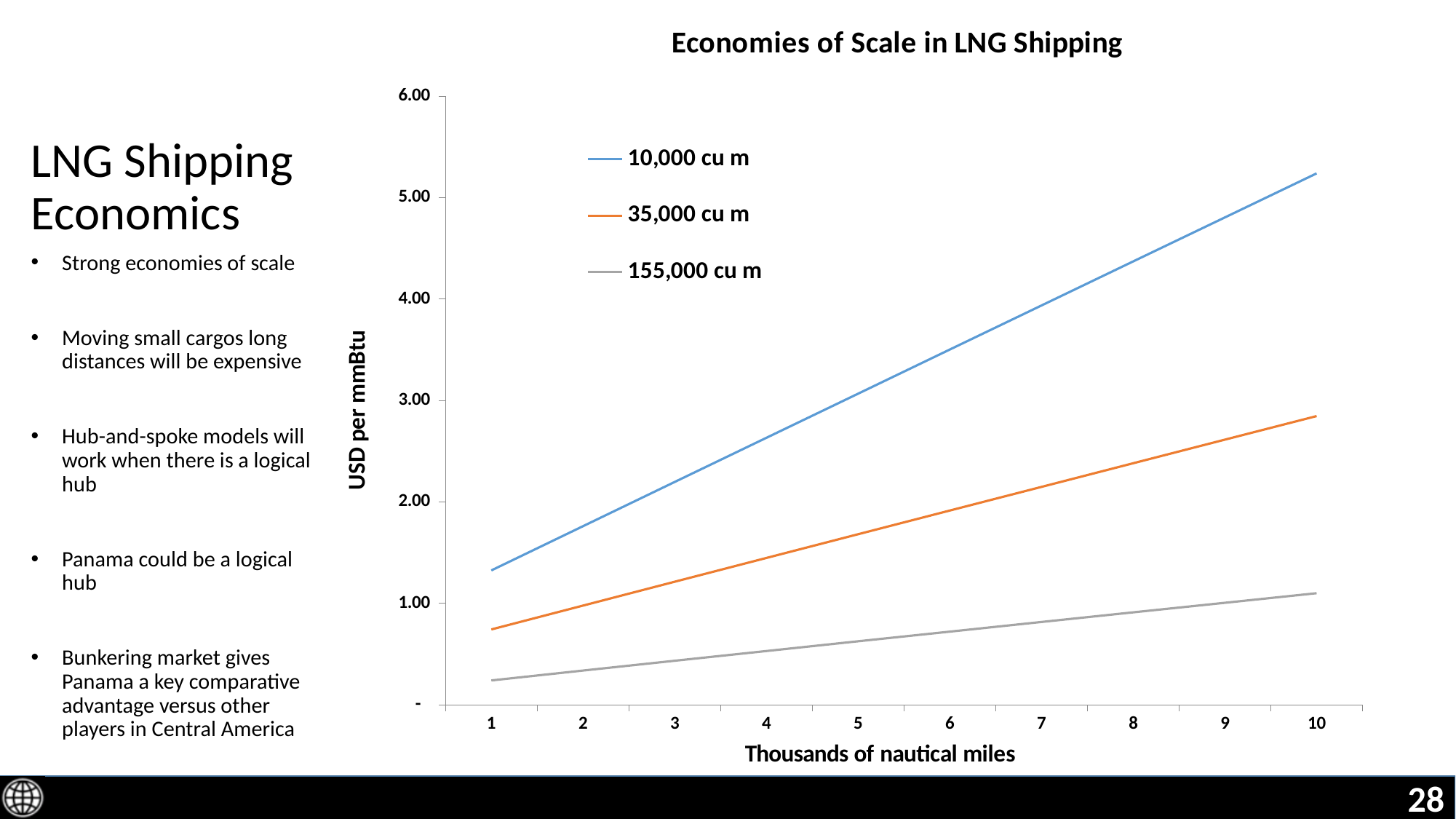

### Chart: Economies of Scale in LNG Shipping

| Category |  |  |  |
|---|---|---|---|
| 1 | 1.3253926995335252 | 0.74346212595106 | 0.24078246330758674 |
| 2 | 1.7615765101781617 | 0.9786177439656121 | 0.33779575098793335 |
| 3 | 2.197446720822798 | 1.2134107619801642 | 0.43441703866827996 |
| 4 | 2.6330096034674346 | 1.4478484319947162 | 0.5306541663486266 |
| 5 | 3.068271304672071 | 1.6819378609692683 | 0.6265148172289732 |
| 6 | 3.503237848065507 | 1.9156860137246203 | 0.7220065208453198 |
| 7 | 3.9379151368039675 | 2.1490997157851566 | 0.8171366561429464 |
| 8 | 4.372308955980552 | 2.382185656164773 | 0.9119124544882274 |
| 9 | 4.806424974986497 | 2.614950390097088 | 1.0063410026202098 |
| 10 | 5.240268749825216 | 2.847400341711048 | 1.1004292455431592 |
# LNG Shipping Economics
Strong economies of scale

Moving small cargos long distances will be expensive

Hub-and-spoke models will work when there is a logical hub

Panama could be a logical hub

Bunkering market gives Panama a key comparative advantage versus other players in Central America
28